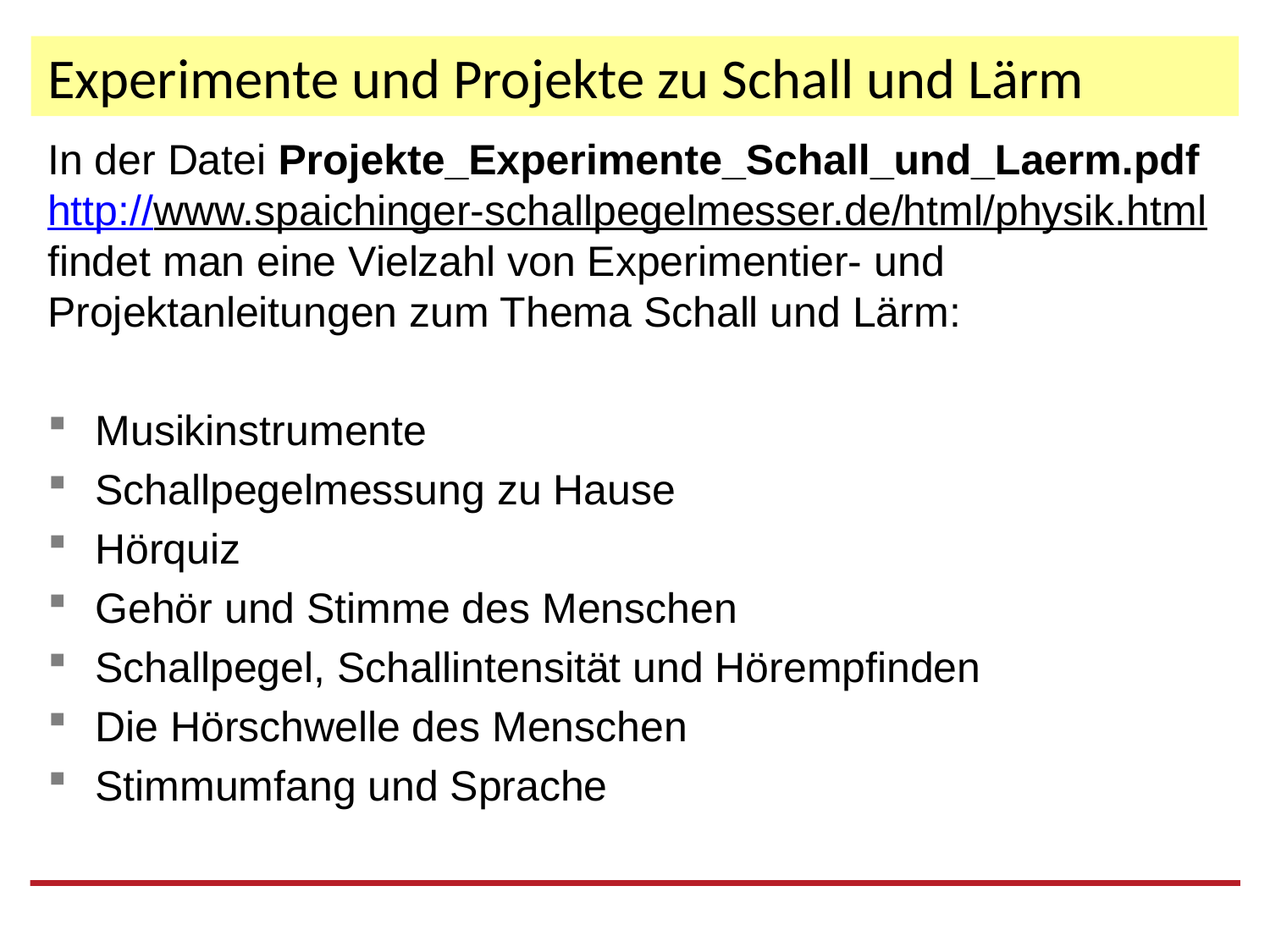

# Experimente und Projekte zu Schall und Lärm
In der Datei Projekte_Experimente_Schall_und_Laerm.pdf http://www.spaichinger-schallpegelmesser.de/html/physik.html findet man eine Vielzahl von Experimentier- und Projektanleitungen zum Thema Schall und Lärm:

Musikinstrumente
Schallpegelmessung zu Hause
Hörquiz
Gehör und Stimme des Menschen
Schallpegel, Schallintensität und Hörempfinden
Die Hörschwelle des Menschen
Stimmumfang und Sprache